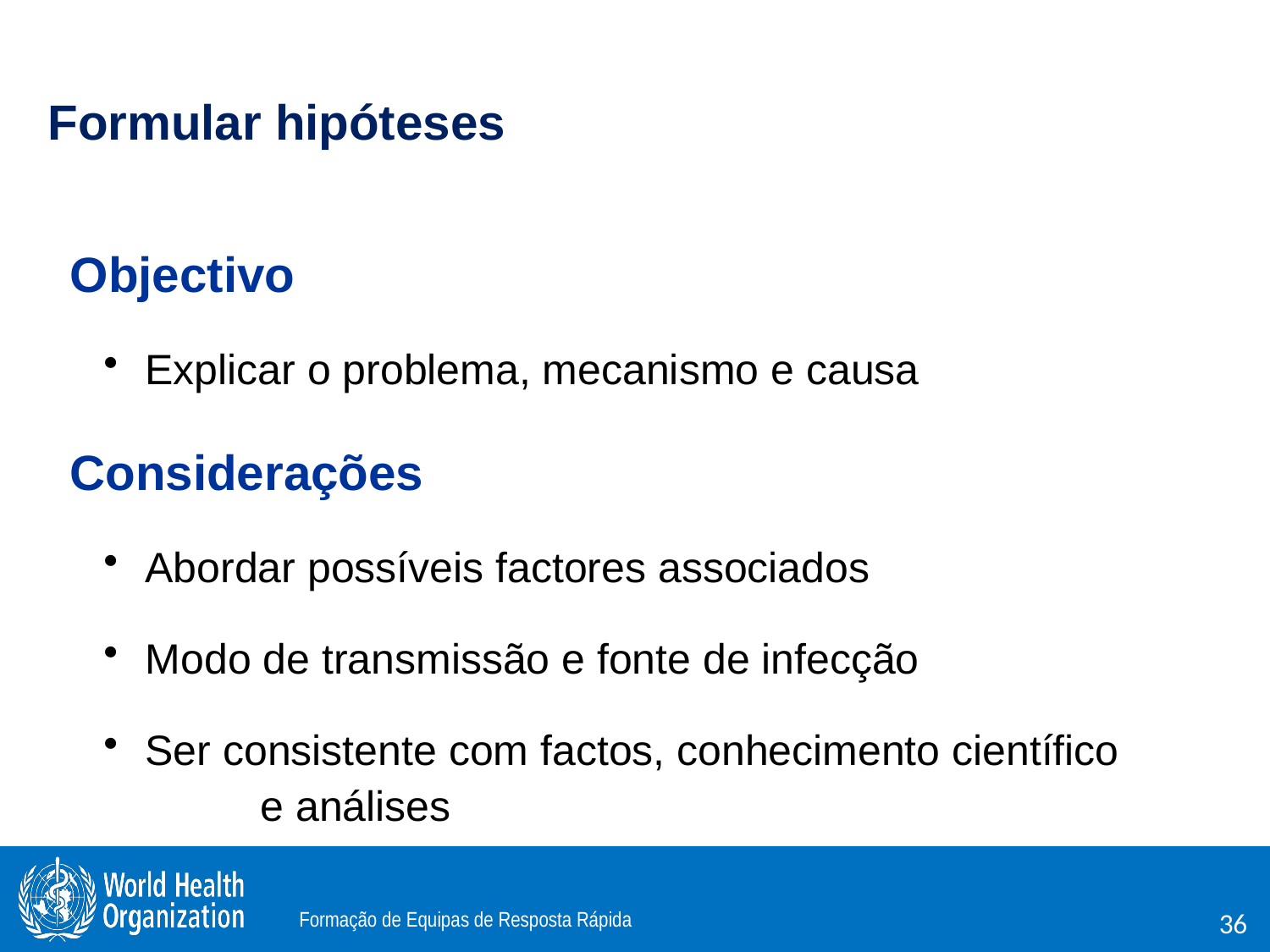

Formular hipóteses
Objectivo
 Explicar o problema, mecanismo e causa
Considerações
 Abordar possíveis factores associados
 Modo de transmissão e fonte de infecção
 Ser consistente com factos, conhecimento científico
 	e análises